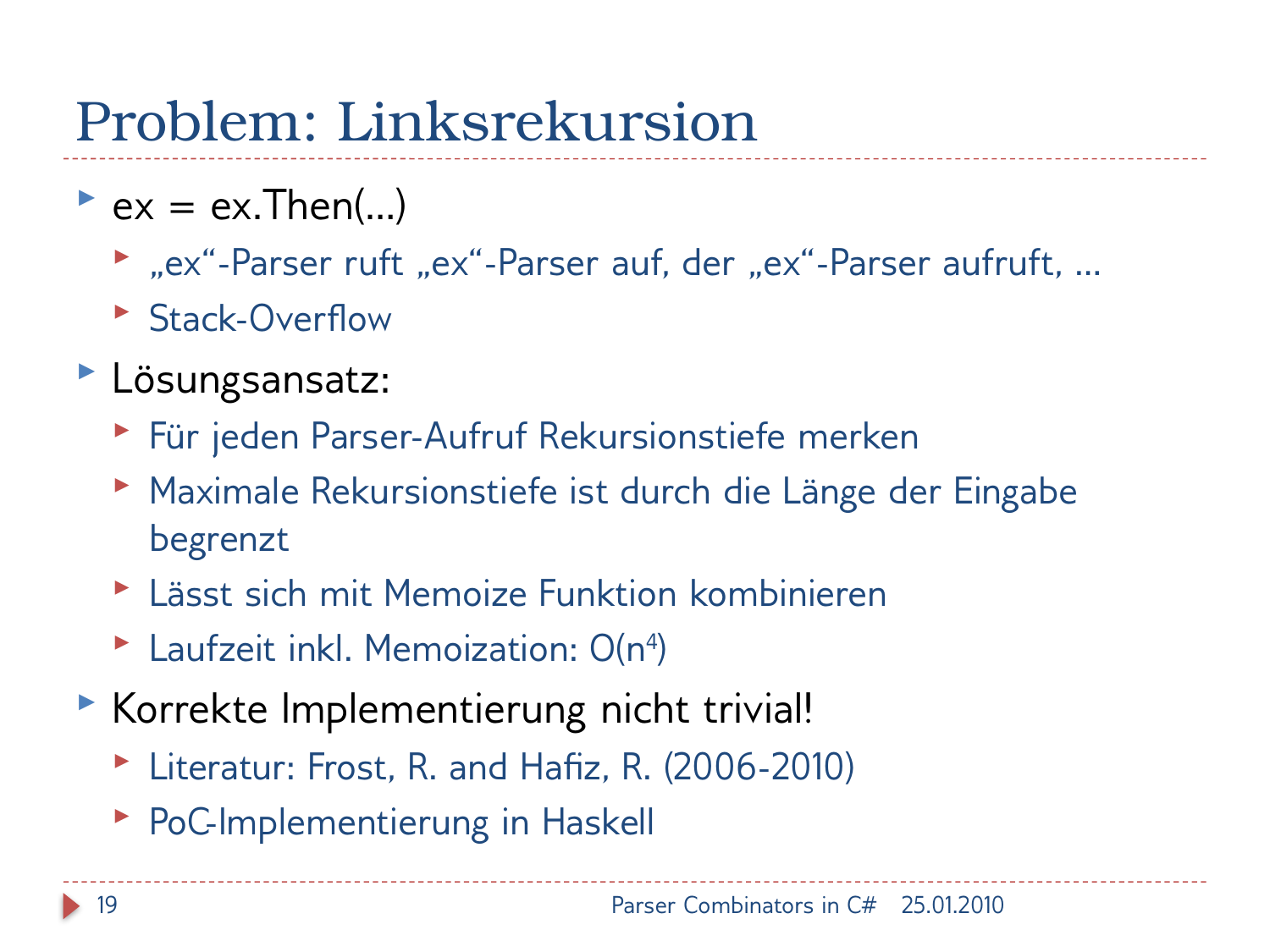

# Problem: Linksrekursion
ex = ex.Then(…)
„ex“-Parser ruft „ex“-Parser auf, der „ex“-Parser aufruft, …
Stack-Overflow
Lösungsansatz:
Für jeden Parser-Aufruf Rekursionstiefe merken
Maximale Rekursionstiefe ist durch die Länge der Eingabe begrenzt
Lässt sich mit Memoize Funktion kombinieren
Laufzeit inkl. Memoization: O(n4)
Korrekte Implementierung nicht trivial!
Literatur: Frost, R. and Hafiz, R. (2006-2010)
PoC-Implementierung in Haskell
19
Parser Combinators in C#
25.01.2010